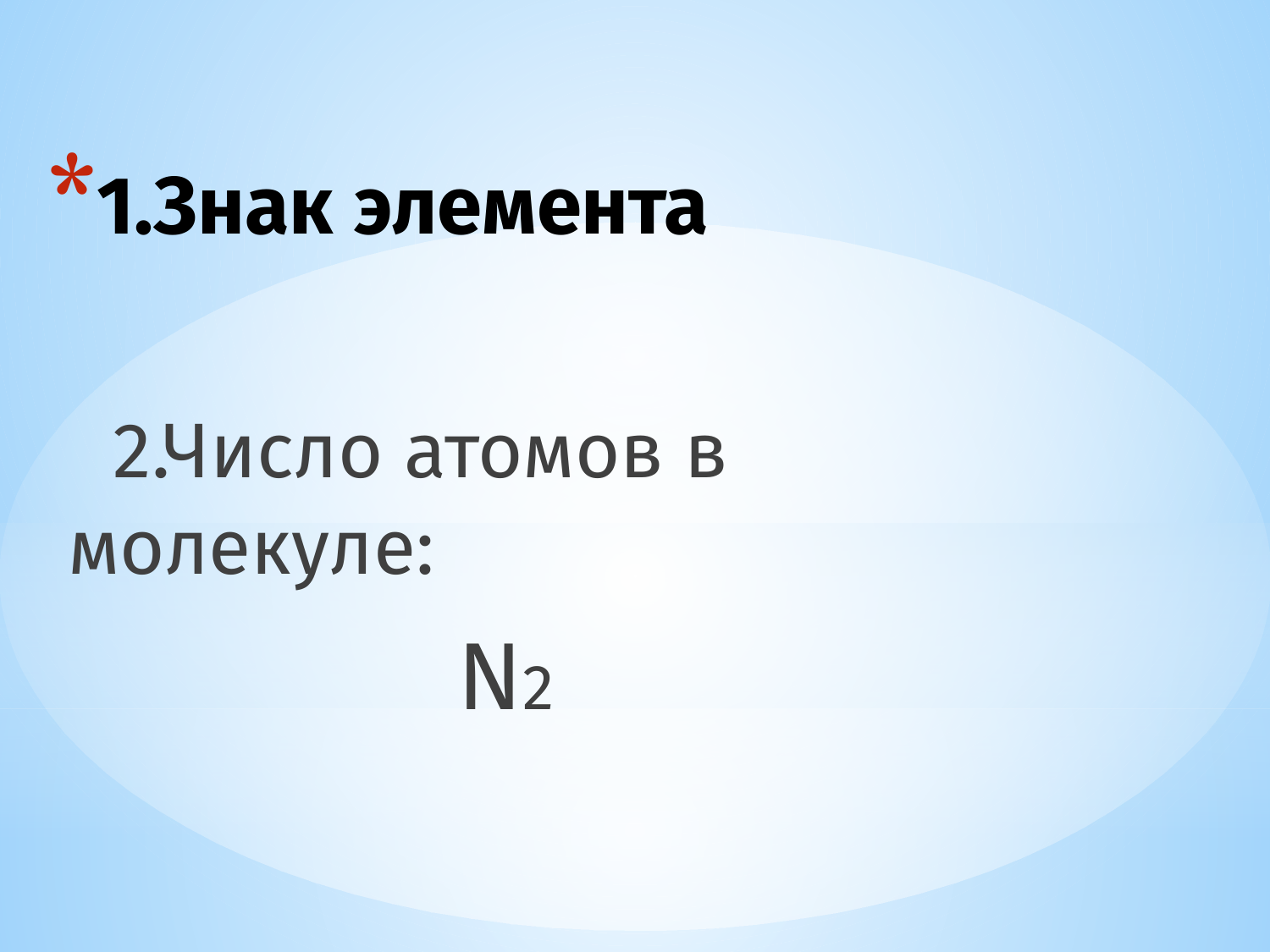

# 1.Знак элемента
  2.Число атомов в молекуле:
                   N2